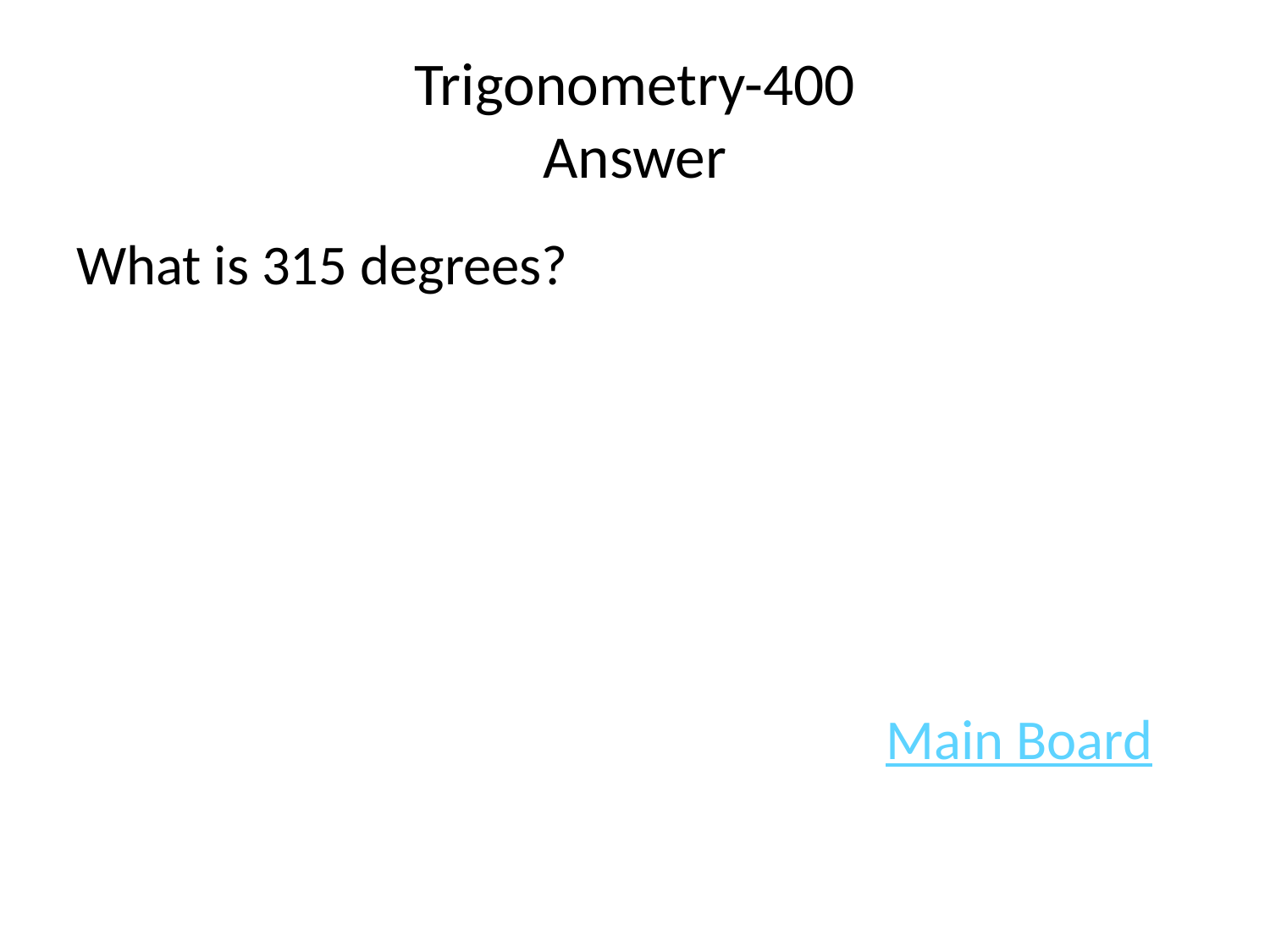

# Trigonometry-400 Answer
What is 315 degrees?

							Main Board